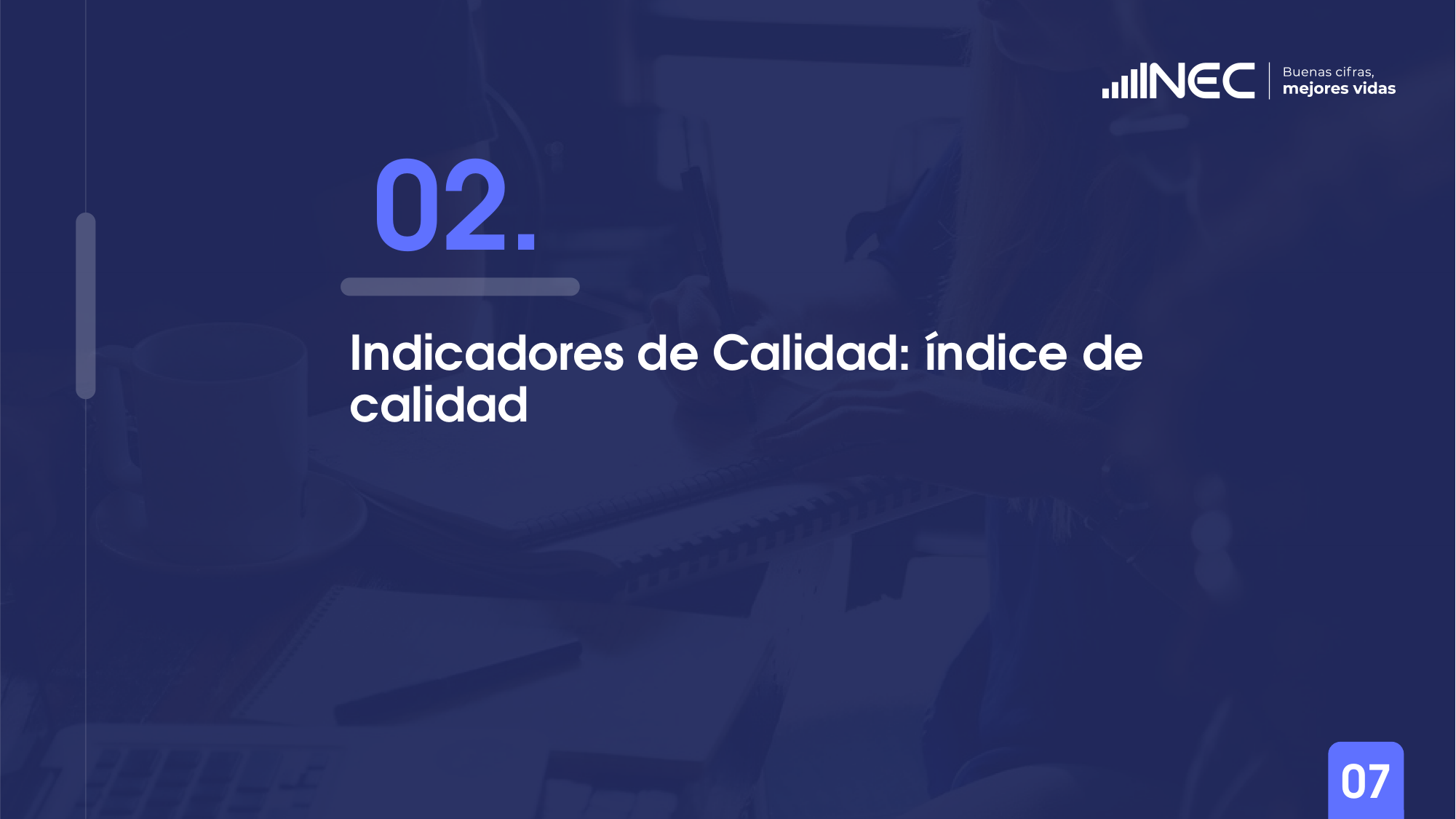

02.
# Indicadores de Calidad: índice de calidad
07